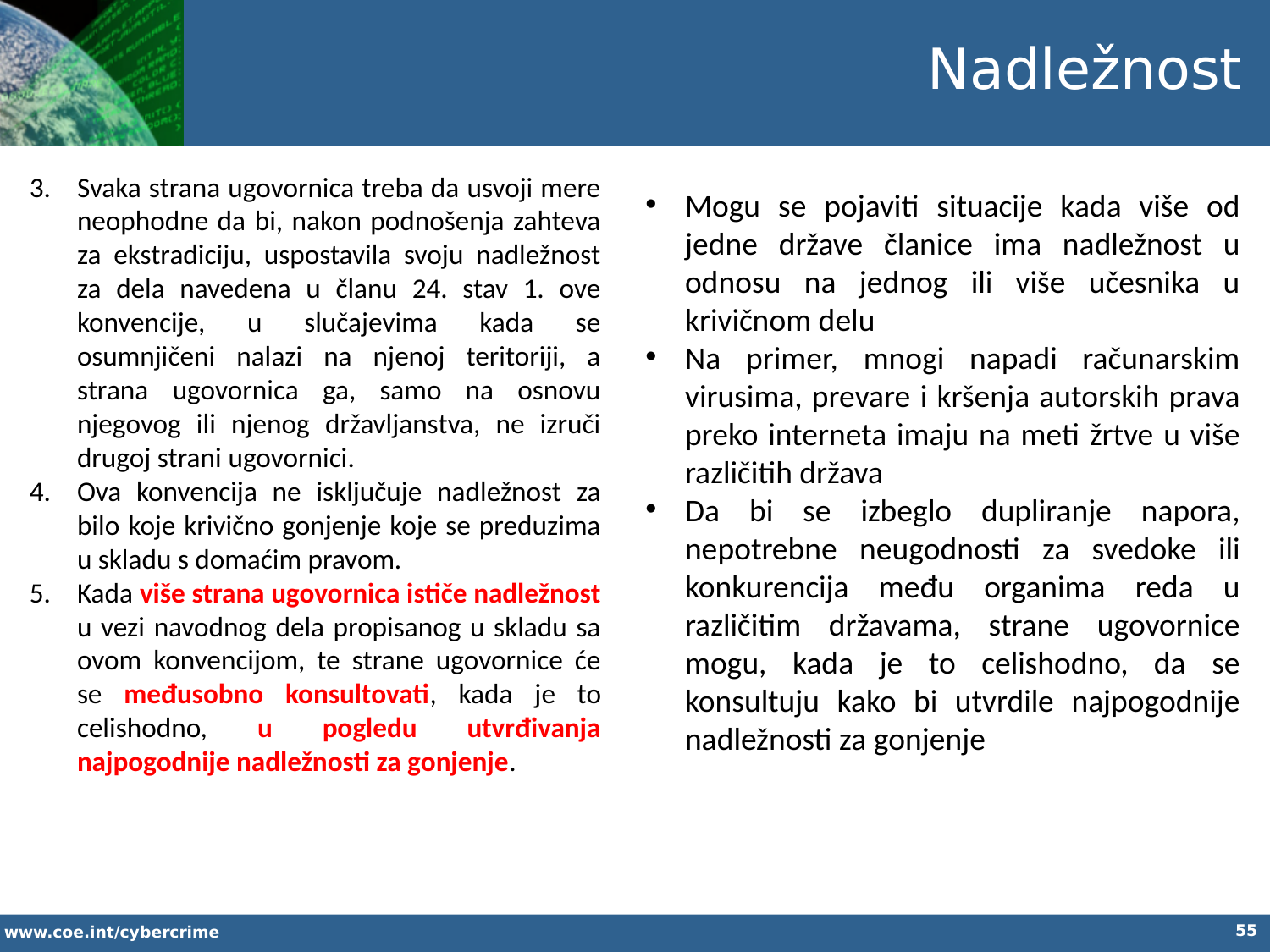

Nadležnost
Svaka strana ugovornica treba da usvoji mere neophodne da bi, nakon podnošenja zahteva za ekstradiciju, uspostavila svoju nadležnost za dela navedena u članu 24. stav 1. ove konvencije, u slučajevima kada se osumnjičeni nalazi na njenoj teritoriji, a strana ugovornica ga, samo na osnovu njegovog ili njenog državljanstva, ne izruči drugoj strani ugovornici.
Ova konvencija ne isključuje nadležnost za bilo koje krivično gonjenje koje se preduzima u skladu s domaćim pravom.
Kada više strana ugovornica ističe nadležnost u vezi navodnog dela propisanog u skladu sa ovom konvencijom, te strane ugovornice će se međusobno konsultovati, kada je to celishodno, u pogledu utvrđivanja najpogodnije nadležnosti za gonjenje.
Mogu se pojaviti situacije kada više od jedne države članice ima nadležnost u odnosu na jednog ili više učesnika u krivičnom delu
Na primer, mnogi napadi računarskim virusima, prevare i kršenja autorskih prava preko interneta imaju na meti žrtve u više različitih država
Da bi se izbeglo dupliranje napora, nepotrebne neugodnosti za svedoke ili konkurencija među organima reda u različitim državama, strane ugovornice mogu, kada je to celishodno, da se konsultuju kako bi utvrdile najpogodnije nadležnosti za gonjenje